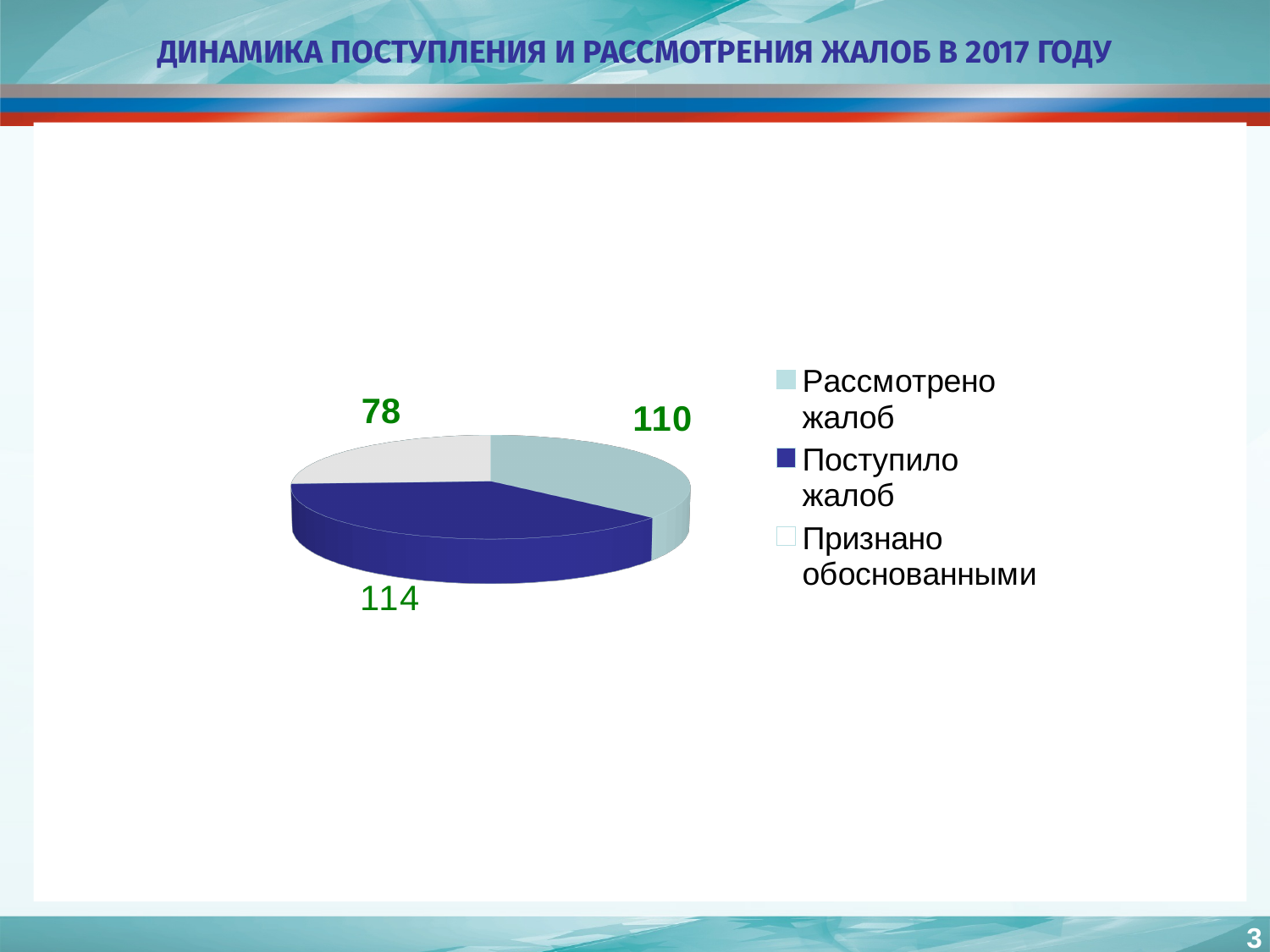

Динамика поступления и рассмотрения жалоб в 2017 году

[unsupported chart]

3